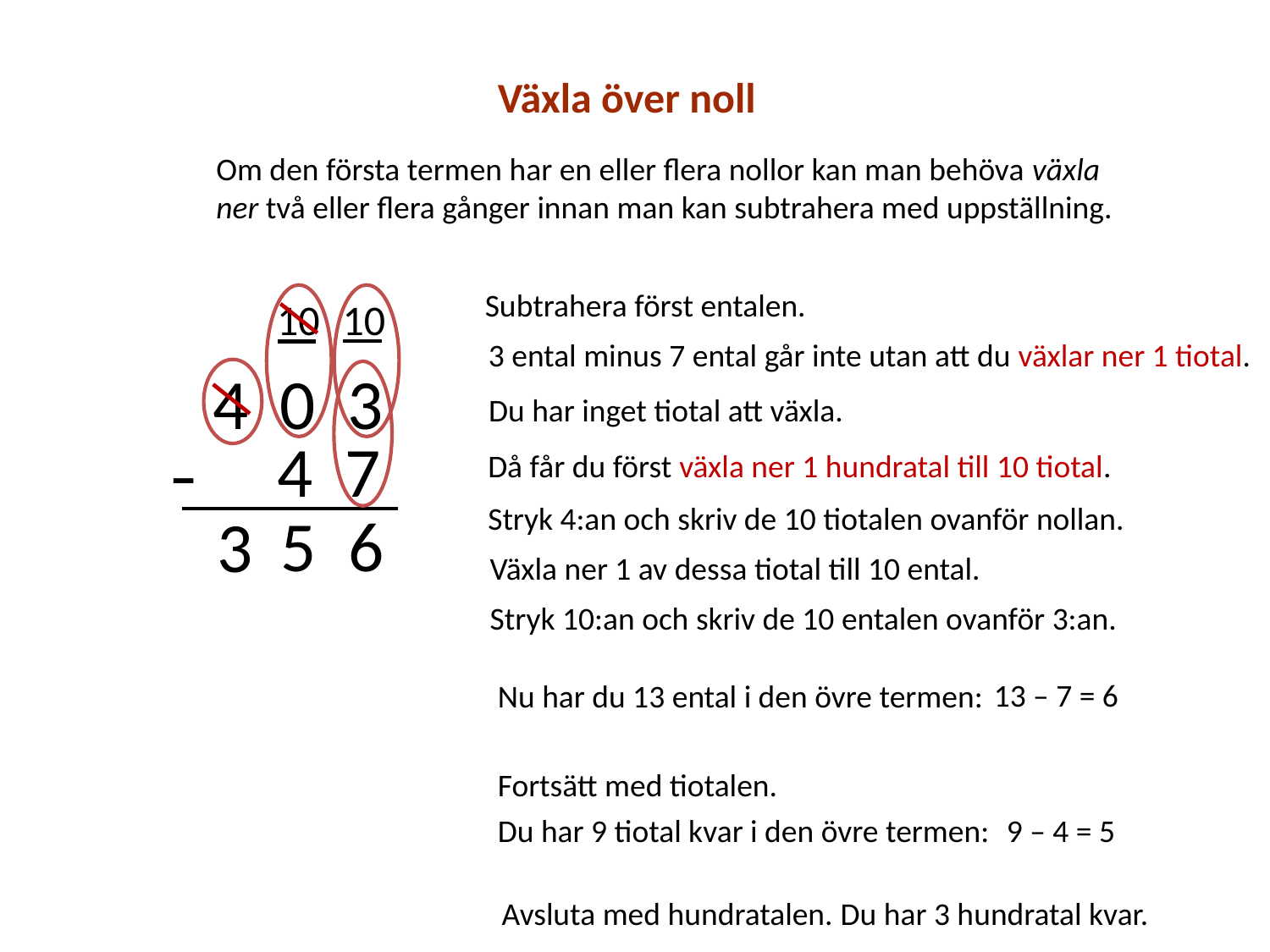

Växla över noll
Om den första termen har en eller flera nollor kan man behöva växla ner två eller flera gånger innan man kan subtrahera med uppställning.
Subtrahera först entalen.

10
10
3 ental minus 7 ental går inte utan att du växlar ner 1 tiotal.
4  0  3

Du har inget tiotal att växla.
–     4  7
Då får du först växla ner 1 hundratal till 10 tiotal.
Stryk 4:an och skriv de 10 tiotalen ovanför nollan.
5
6
3

Växla ner 1 av dessa tiotal till 10 ental.
Stryk 10:an och skriv de 10 entalen ovanför 3:an.
13 – 7 = 6
Nu har du 13 ental i den övre termen:
Fortsätt med tiotalen.
Du har 9 tiotal kvar i den övre termen:
9 – 4 = 5
Avsluta med hundratalen. Du har 3 hundratal kvar.